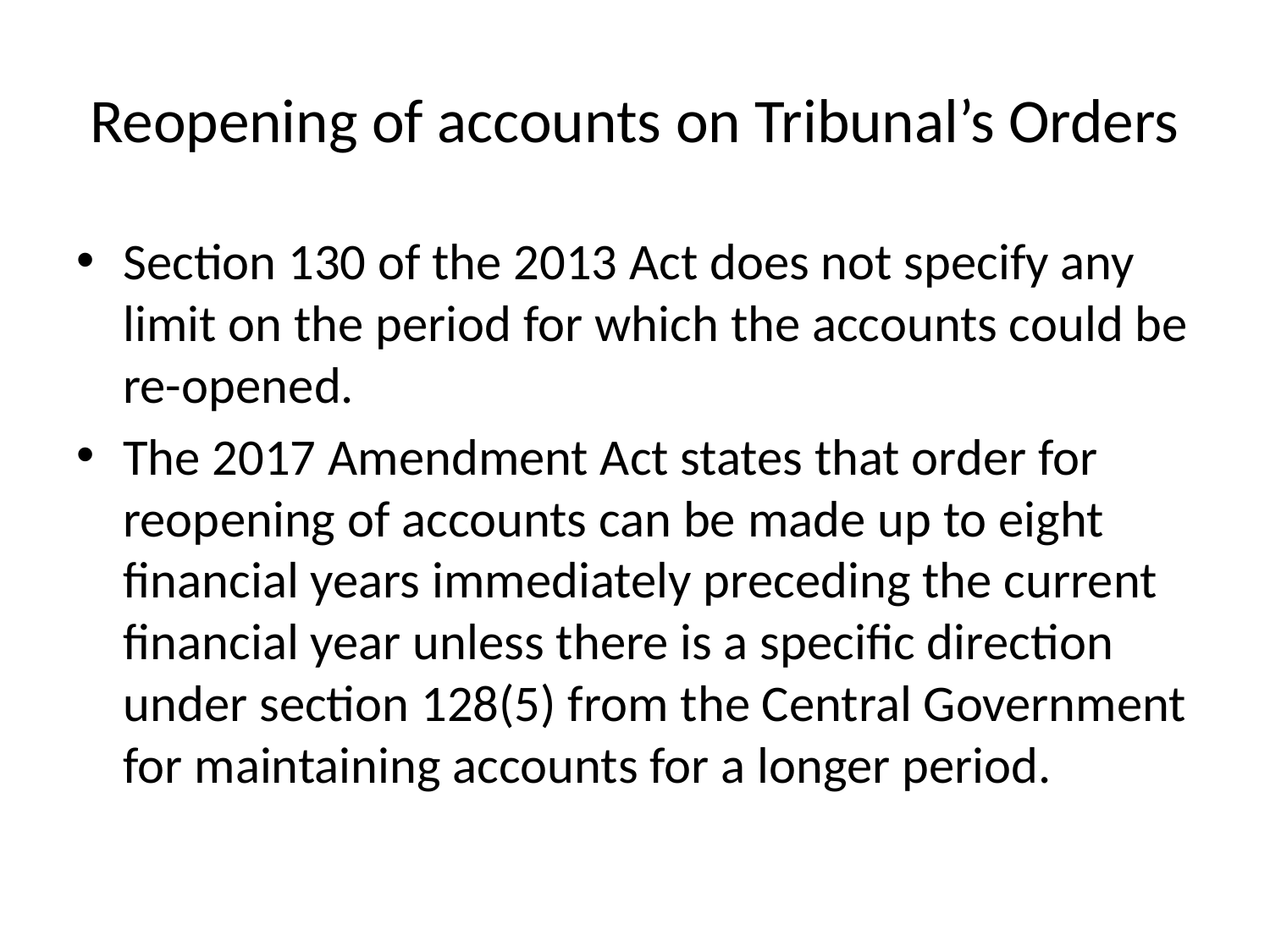

# Reopening of accounts on Tribunal’s Orders
Section 130 of the 2013 Act does not specify any limit on the period for which the accounts could be re-opened.
The 2017 Amendment Act states that order for reopening of accounts can be made up to eight financial years immediately preceding the current financial year unless there is a specific direction under section 128(5) from the Central Government for maintaining accounts for a longer period.